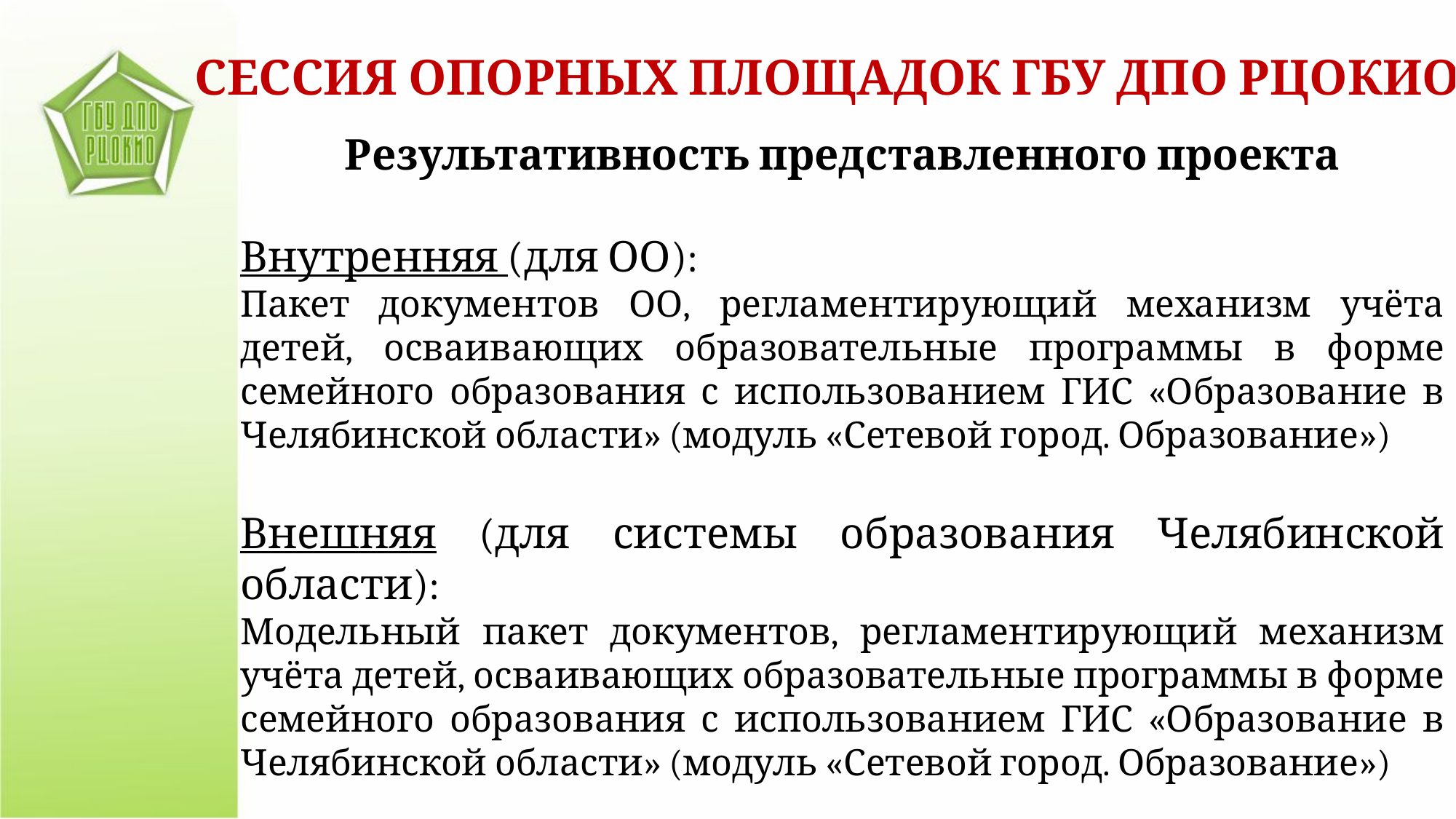

СЕССИЯ ОПОРНЫХ ПЛОЩАДОК ГБУ ДПО РЦОКИО
Результативность представленного проекта

Внутренняя (для ОО):
Пакет документов ОО, регламентирующий механизм учёта детей, осваивающих образовательные программы в форме семейного образования с использованием ГИС «Образование в Челябинской области» (модуль «Сетевой город. Образование»)

Внешняя (для системы образования Челябинской области):
Модельный пакет документов, регламентирующий механизм учёта детей, осваивающих образовательные программы в форме семейного образования с использованием ГИС «Образование в Челябинской области» (модуль «Сетевой город. Образование»)